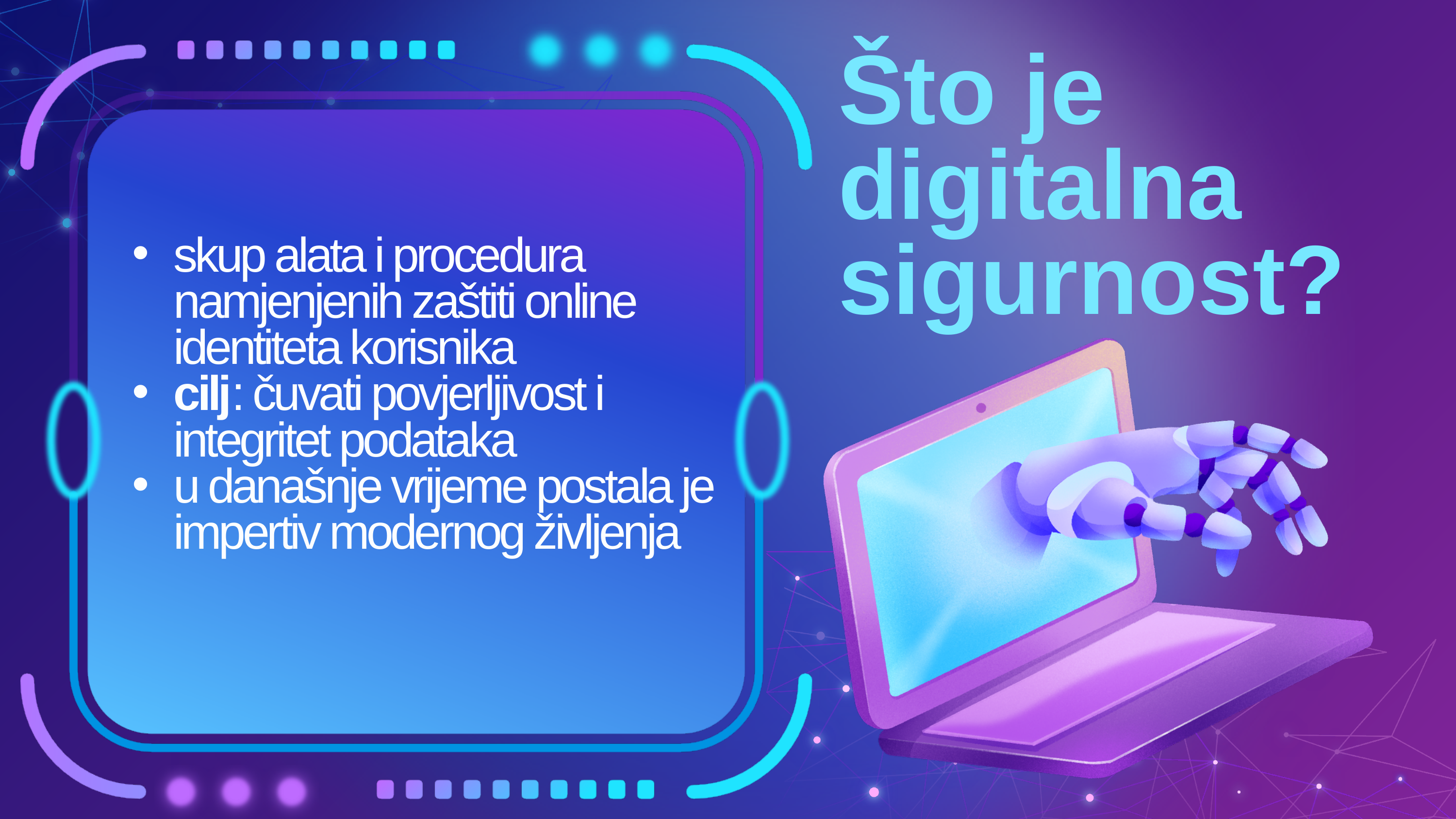

Što je digitalna sigurnost?
skup alata i procedura namjenjenih zaštiti online identiteta korisnika
cilj: čuvati povjerljivost i integritet podataka
u današnje vrijeme postala je impertiv modernog življenja